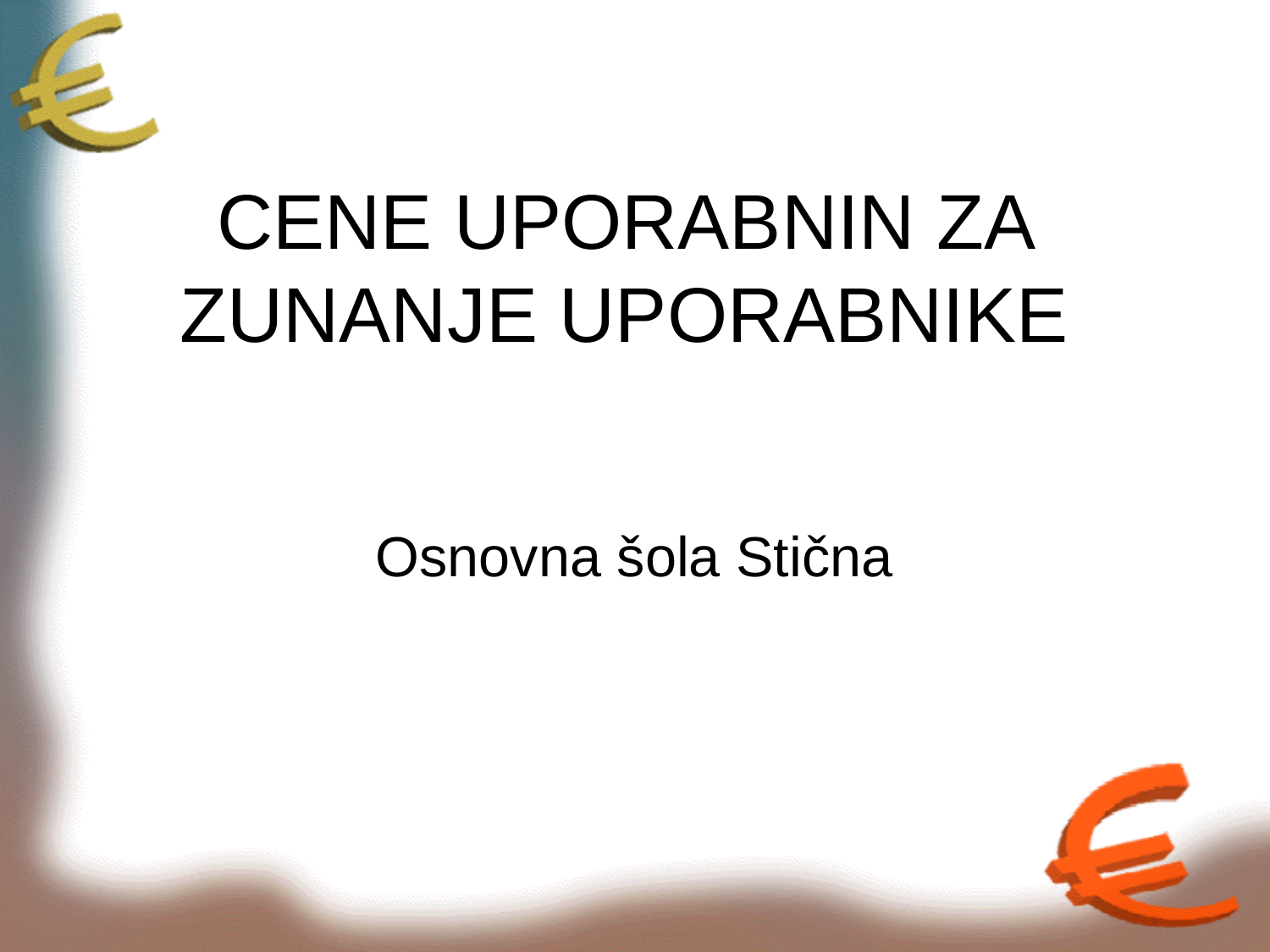

# CENE UPORABNIN ZA ZUNANJE UPORABNIKE

Osnovna šola Stična